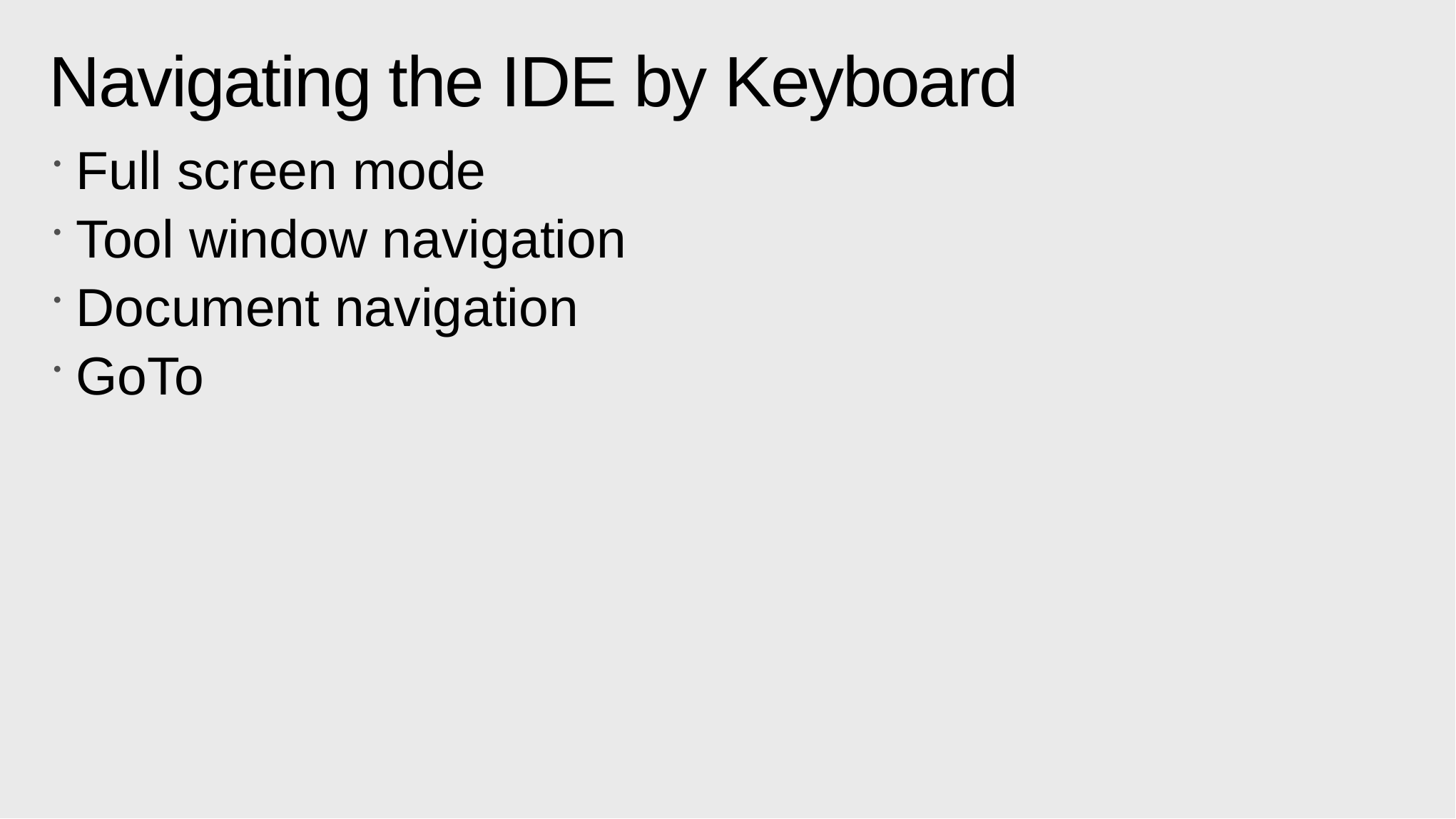

# Navigating the IDE by Keyboard
Full screen mode
Tool window navigation
Document navigation
GoTo